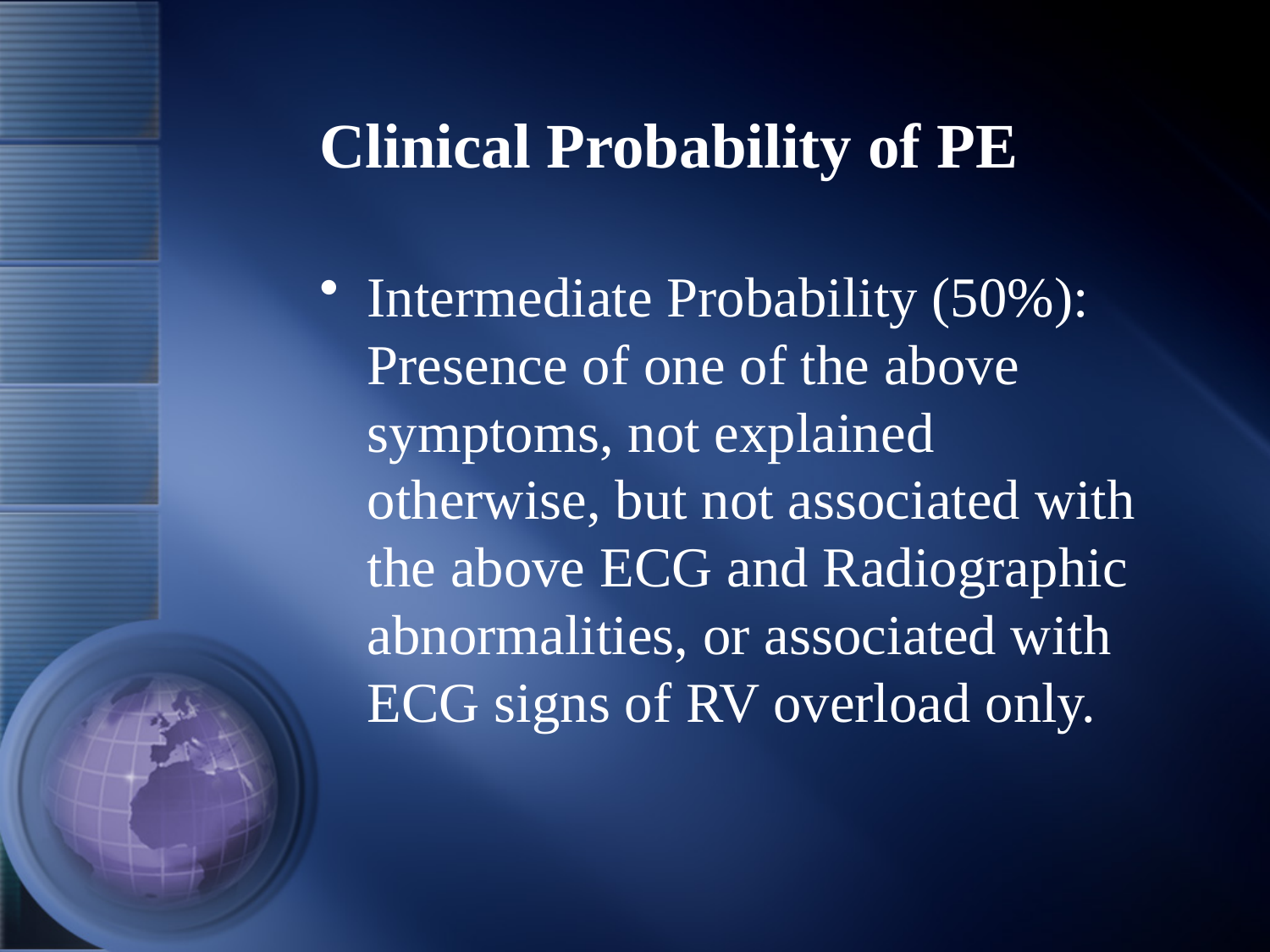

# Clinical Probability of PE
Intermediate Probability (50%): Presence of one of the above symptoms, not explained otherwise, but not associated with the above ECG and Radiographic abnormalities, or associated with ECG signs of RV overload only.